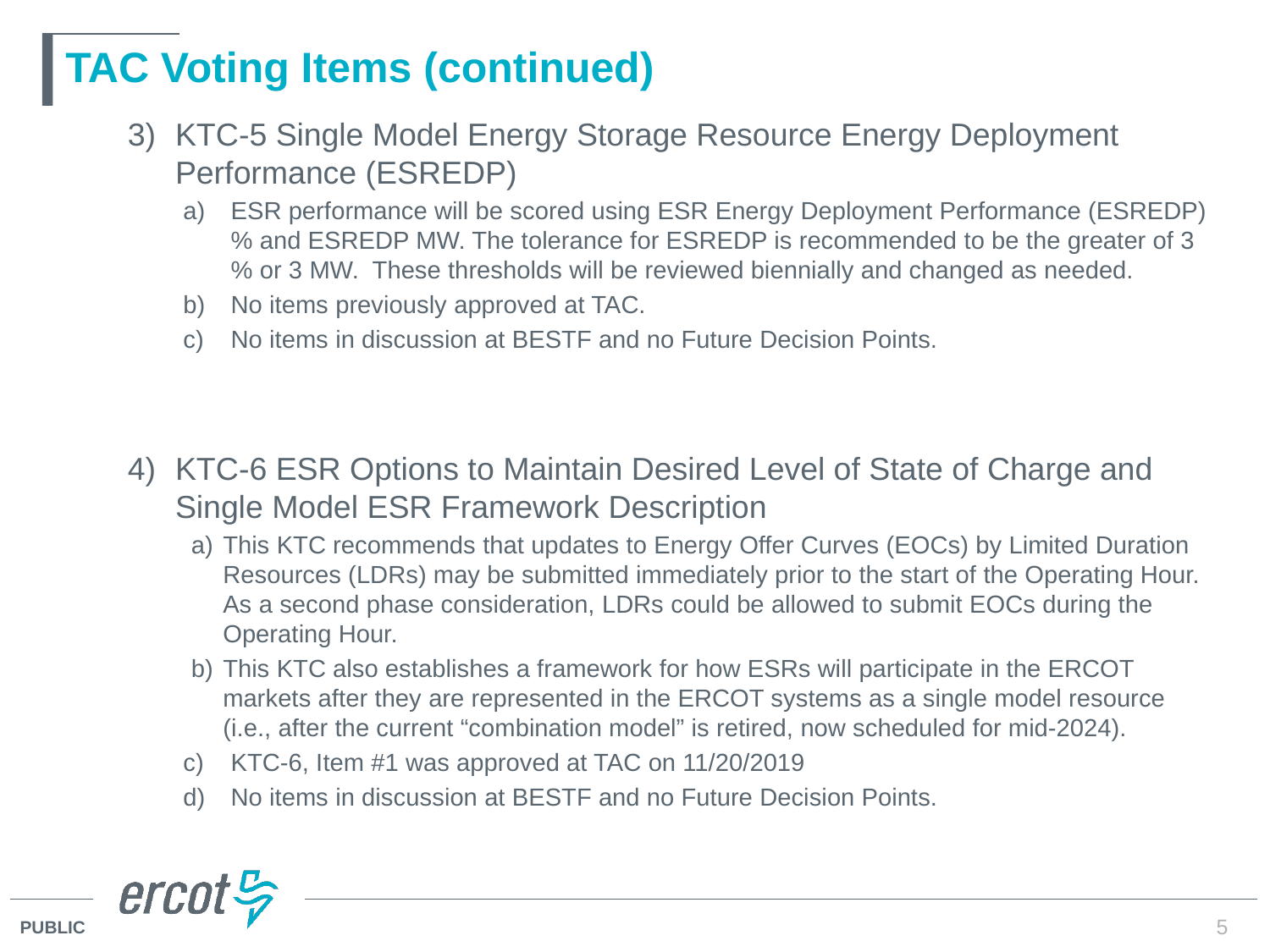

# TAC Voting Items (continued)
KTC-5 Single Model Energy Storage Resource Energy Deployment Performance (ESREDP)
ESR performance will be scored using ESR Energy Deployment Performance (ESREDP) % and ESREDP MW. The tolerance for ESREDP is recommended to be the greater of 3 % or 3 MW.  These thresholds will be reviewed biennially and changed as needed.
No items previously approved at TAC.
No items in discussion at BESTF and no Future Decision Points.

KTC-6 ESR Options to Maintain Desired Level of State of Charge and Single Model ESR Framework Description
This KTC recommends that updates to Energy Offer Curves (EOCs) by Limited Duration Resources (LDRs) may be submitted immediately prior to the start of the Operating Hour.  As a second phase consideration, LDRs could be allowed to submit EOCs during the Operating Hour.
This KTC also establishes a framework for how ESRs will participate in the ERCOT markets after they are represented in the ERCOT systems as a single model resource (i.e., after the current “combination model” is retired, now scheduled for mid-2024).
KTC-6, Item #1 was approved at TAC on 11/20/2019
No items in discussion at BESTF and no Future Decision Points.

5